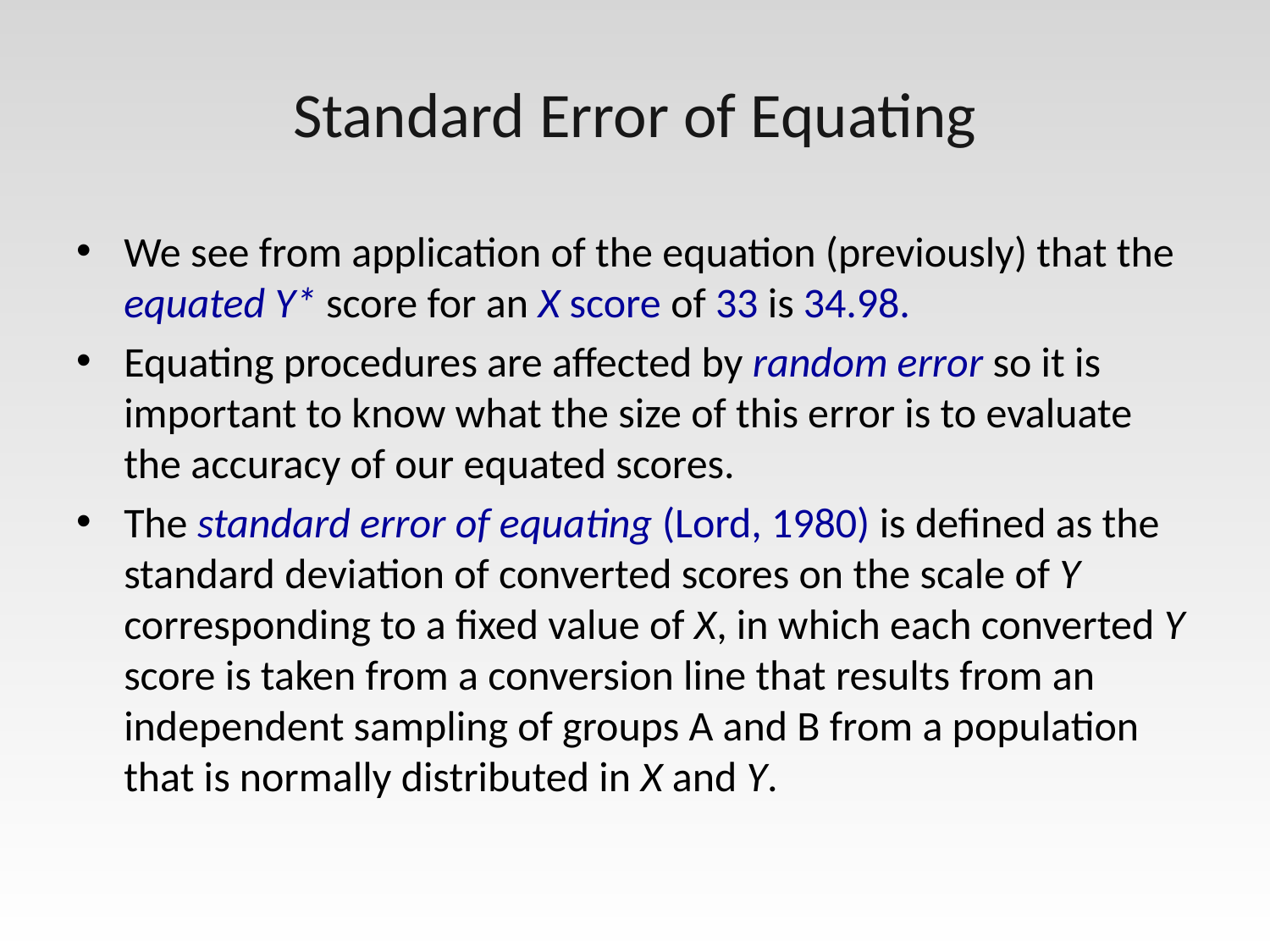

# Standard Error of Equating

We see from application of the equation (previously) that the equated Y* score for an X score of 33 is 34.98.
Equating procedures are affected by random error so it is important to know what the size of this error is to evaluate the accuracy of our equated scores.
The standard error of equating (Lord, 1980) is defined as the standard deviation of converted scores on the scale of Y corresponding to a fixed value of X, in which each converted Y score is taken from a conversion line that results from an independent sampling of groups A and B from a population that is normally distributed in X and Y.